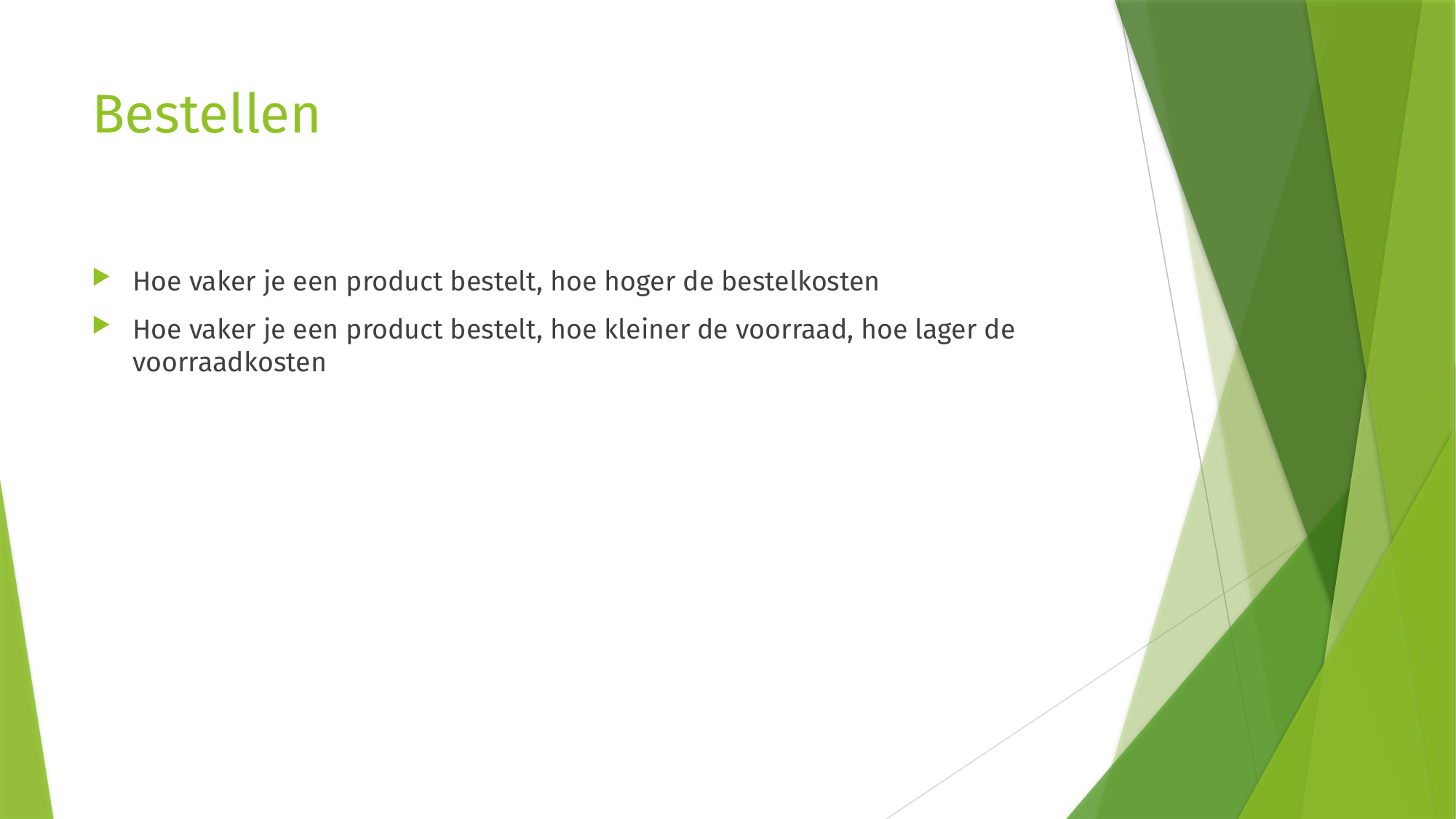

# Bestellen
Hoe vaker je een product bestelt, hoe hoger de bestelkosten
Hoe vaker je een product bestelt, hoe kleiner de voorraad, hoe lager de voorraadkosten